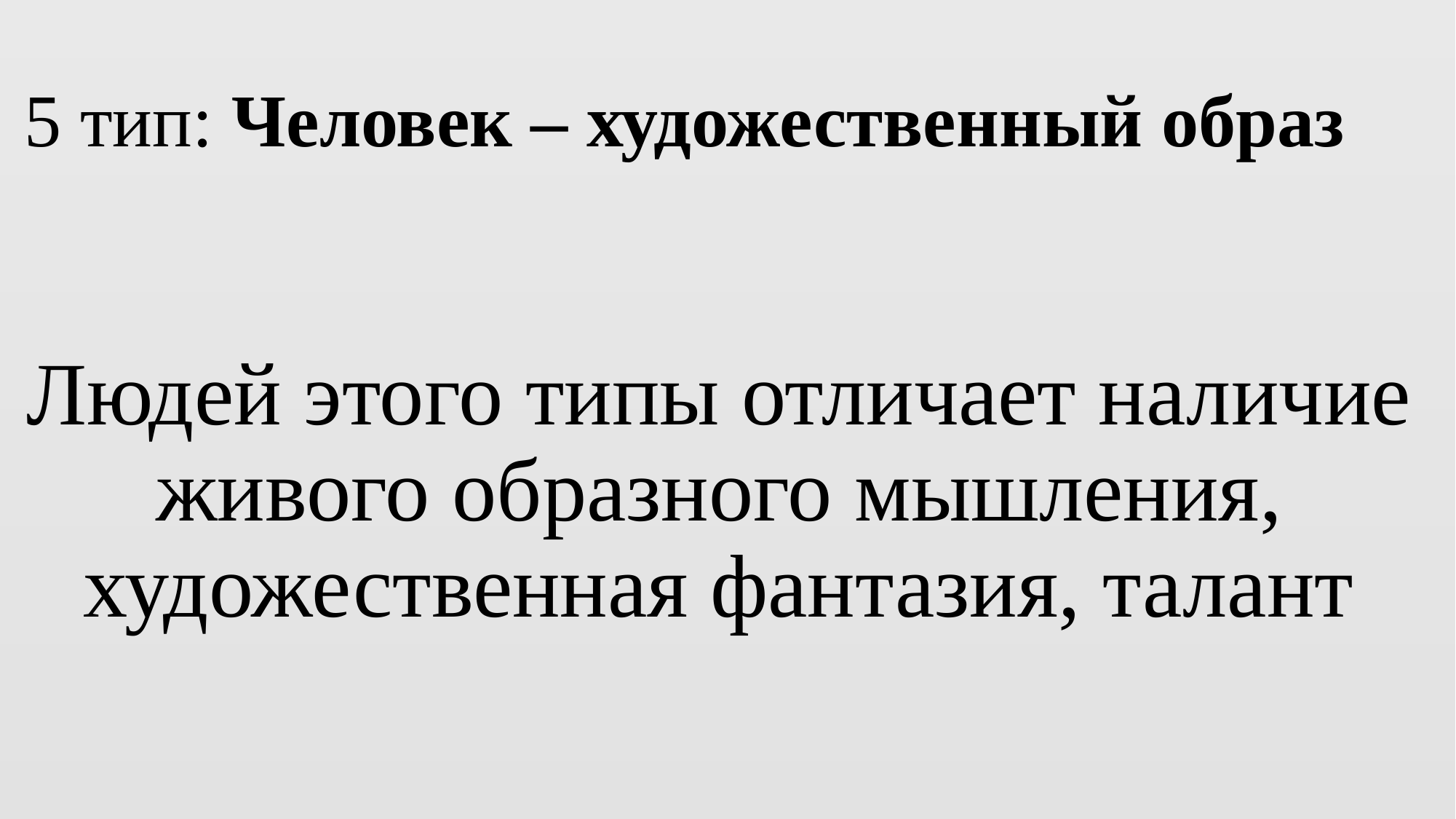

# 5 тип: Человек – художественный образ

Людей этого типы отличает наличие живого образного мышления, художественная фантазия, талант